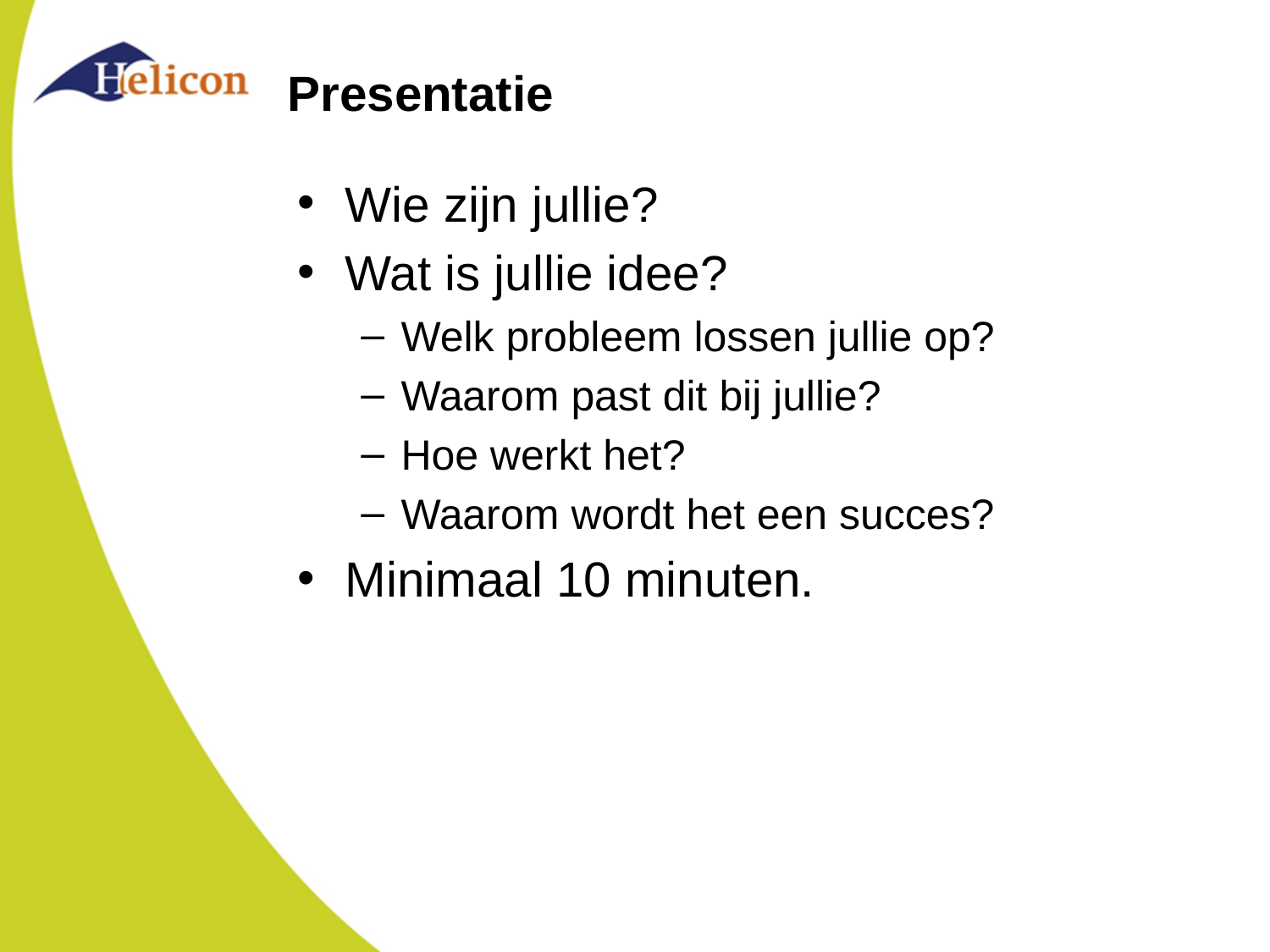

# Presentatie
Wie zijn jullie?
Wat is jullie idee?
Welk probleem lossen jullie op?
Waarom past dit bij jullie?
Hoe werkt het?
Waarom wordt het een succes?
Minimaal 10 minuten.